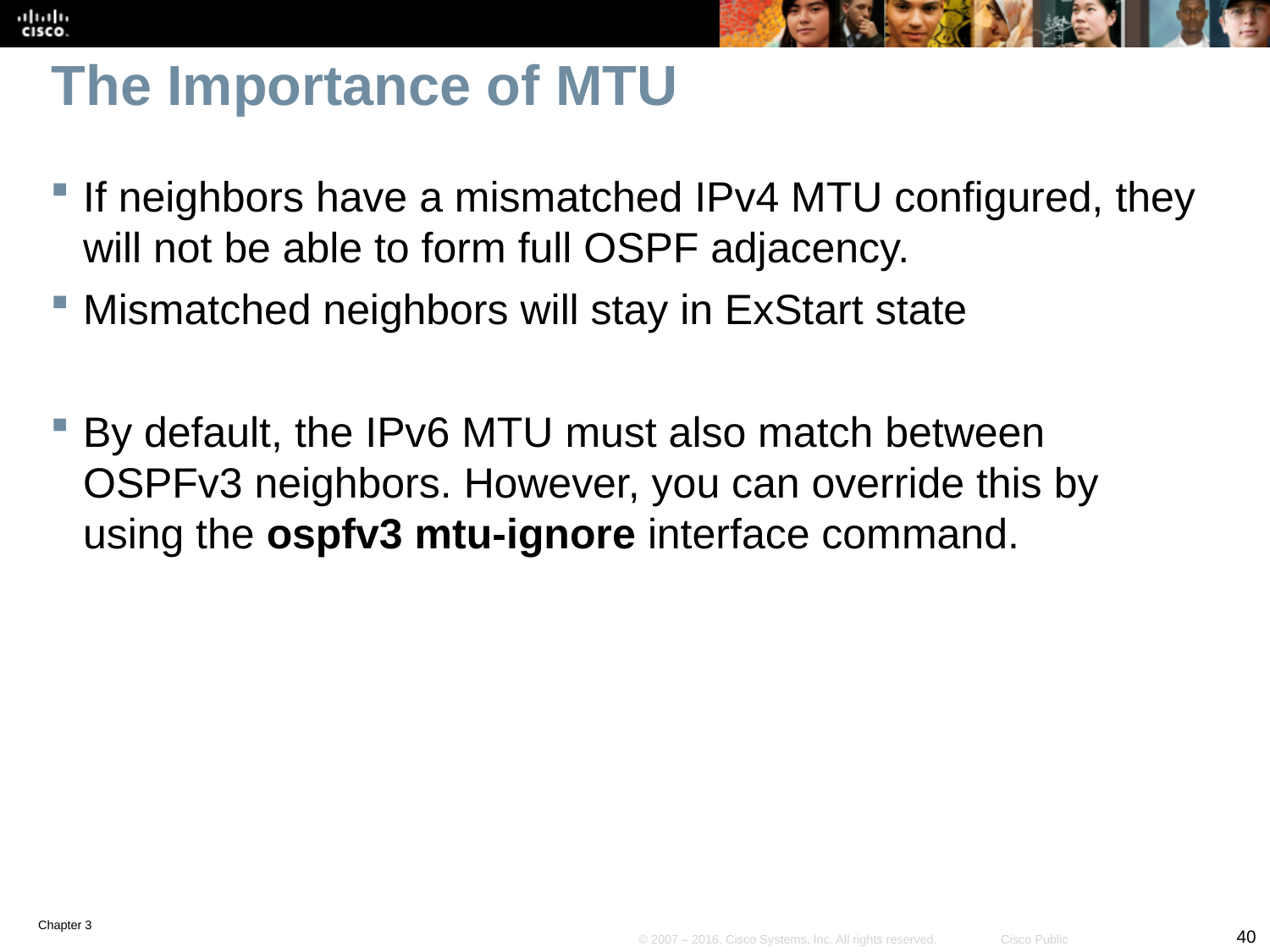

# The Importance of MTU
If neighbors have a mismatched IPv4 MTU configured, they will not be able to form full OSPF adjacency.
Mismatched neighbors will stay in ExStart state

By default, the IPv6 MTU must also match between OSPFv3 neighbors. However, you can override this by using the ospfv3 mtu-ignore interface command.